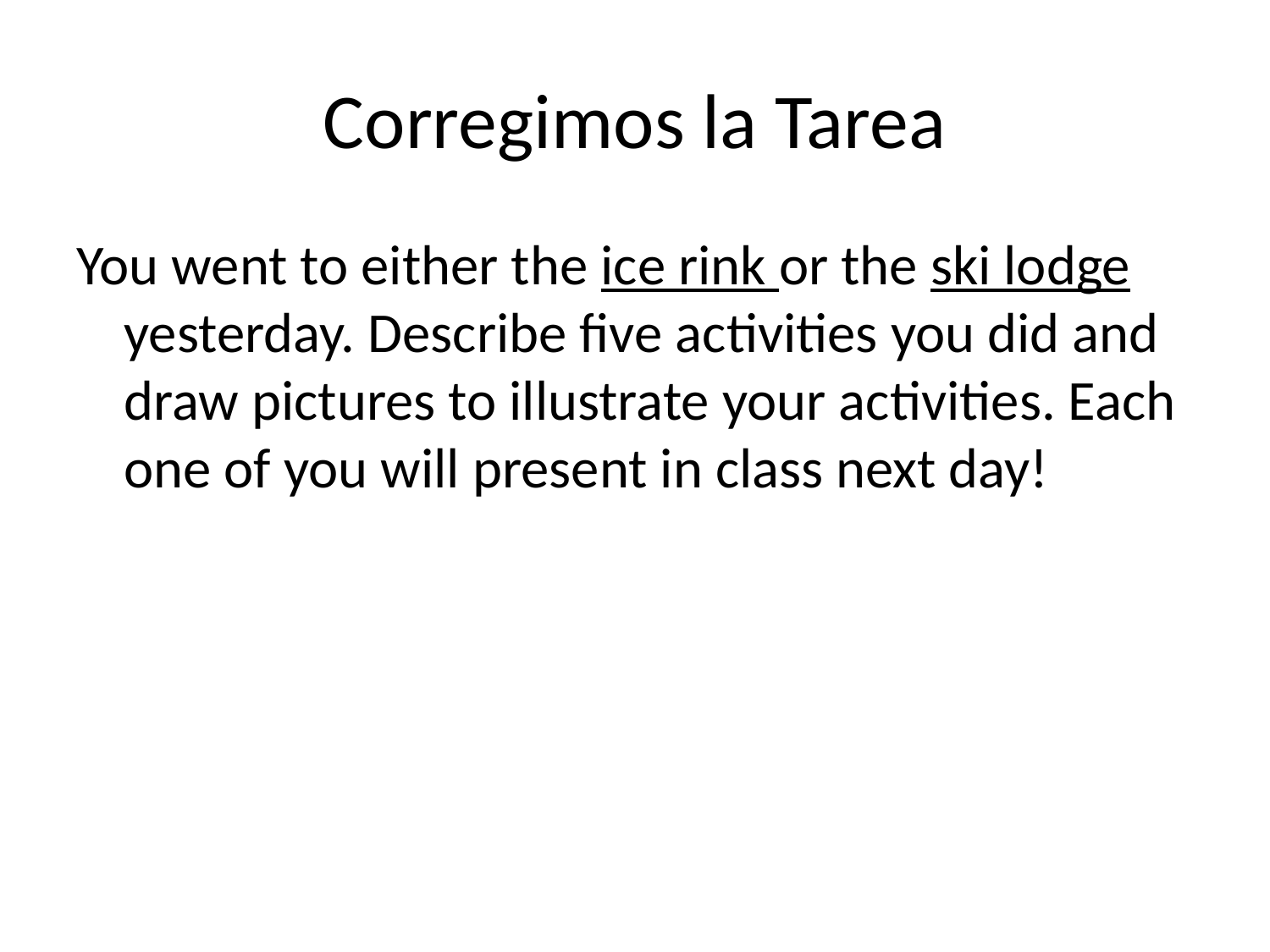

# Corregimos la Tarea
You went to either the ice rink or the ski lodge yesterday. Describe five activities you did and draw pictures to illustrate your activities. Each one of you will present in class next day!